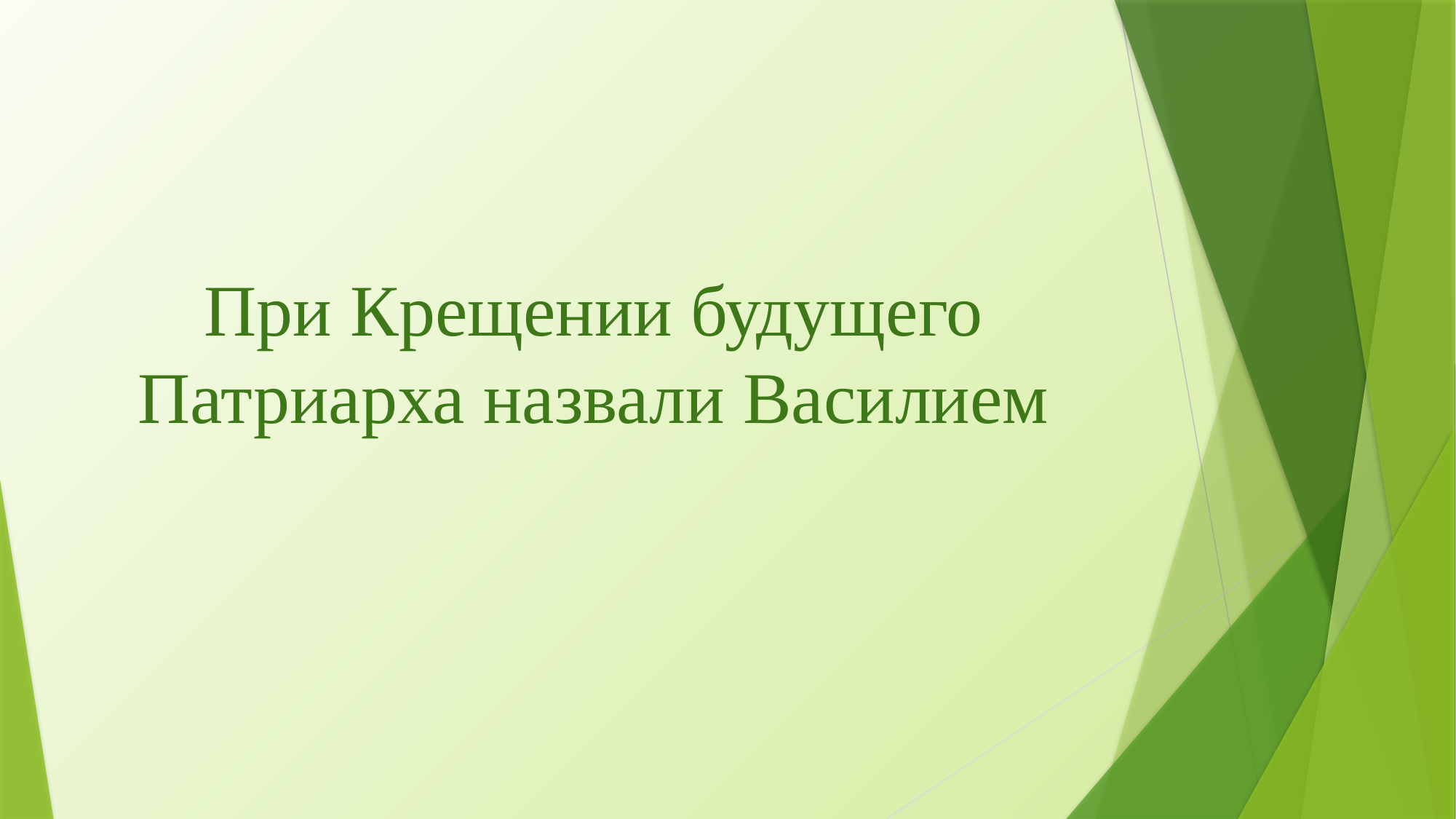

#
При Крещении будущего Патриарха назвали Василием